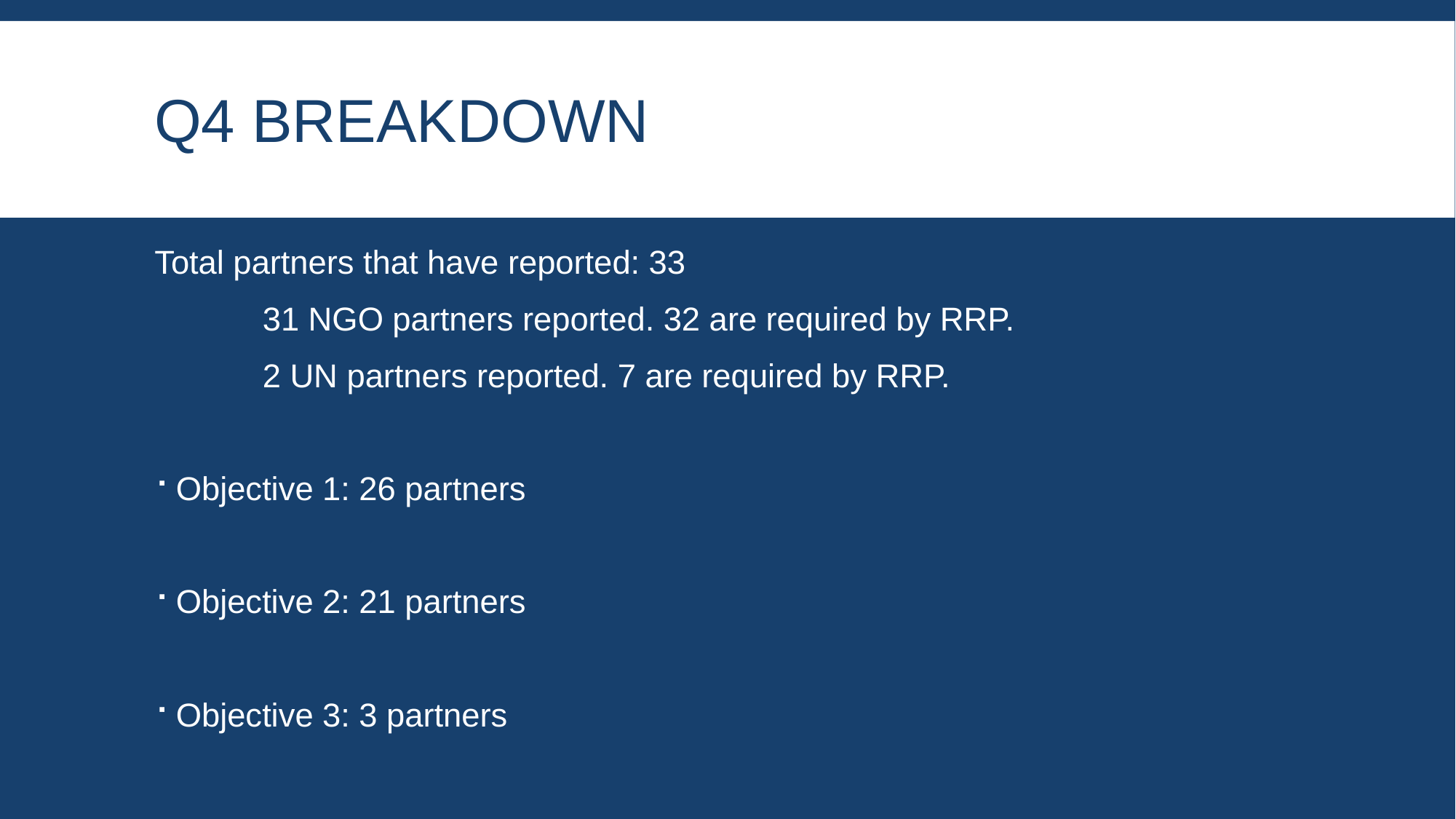

# Q4 breakdown
Total partners that have reported: 33
	31 NGO partners reported. 32 are required by RRP.
	2 UN partners reported. 7 are required by RRP.

Objective 1: 26 partners

Objective 2: 21 partners

Objective 3: 3 partners